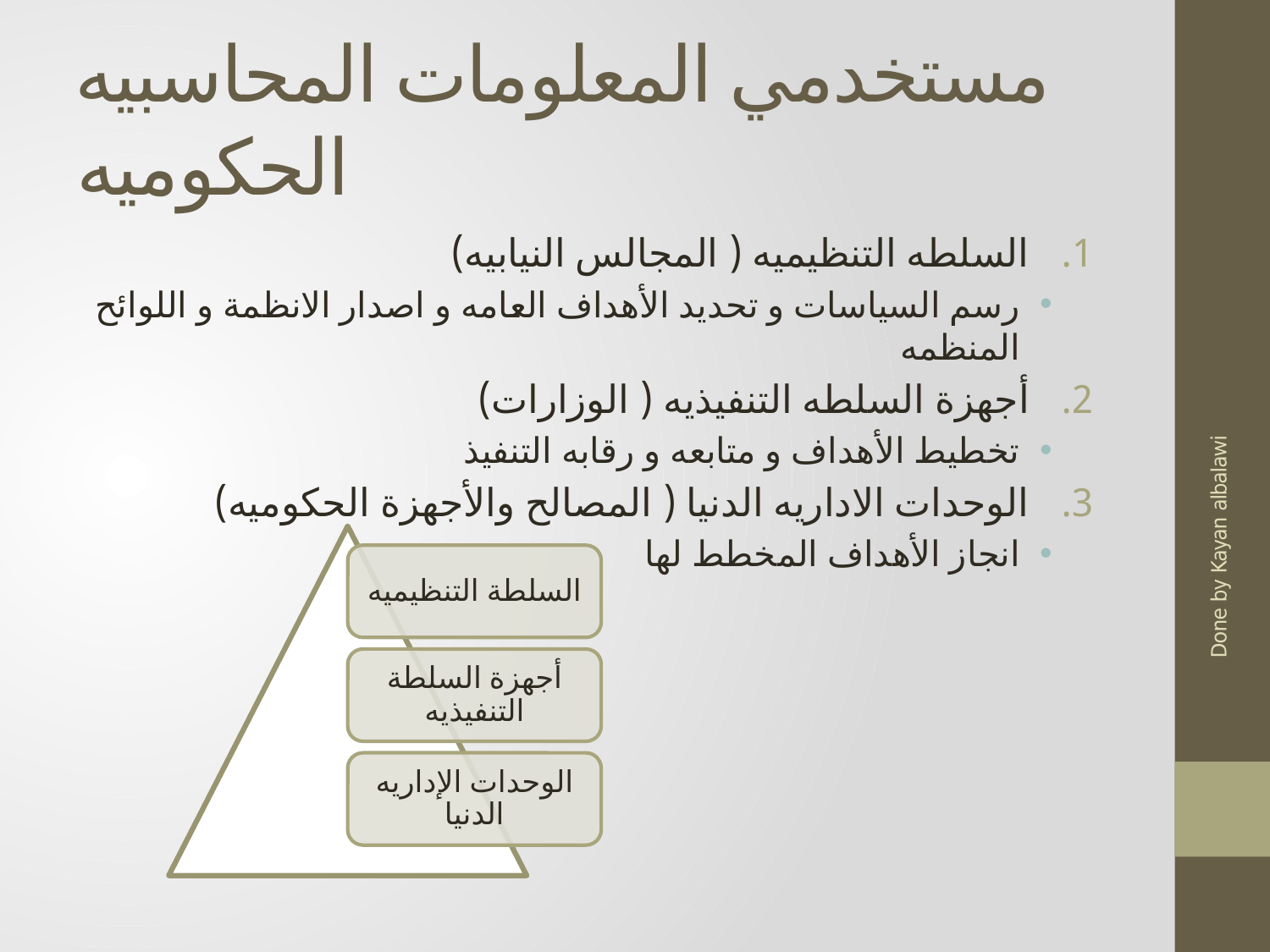

# مستخدمي المعلومات المحاسبيه الحكوميه
السلطه التنظيميه ( المجالس النيابيه)
رسم السياسات و تحديد الأهداف العامه و اصدار الانظمة و اللوائح المنظمه
أجهزة السلطه التنفيذيه ( الوزارات)
تخطيط الأهداف و متابعه و رقابه التنفيذ
الوحدات الاداريه الدنيا ( المصالح والأجهزة الحكوميه)
انجاز الأهداف المخطط لها

السلطة التنظيميه
أجهزة السلطة التنفيذيه
الوحدات الإداريه الدنيا
Done by Kayan albalawi